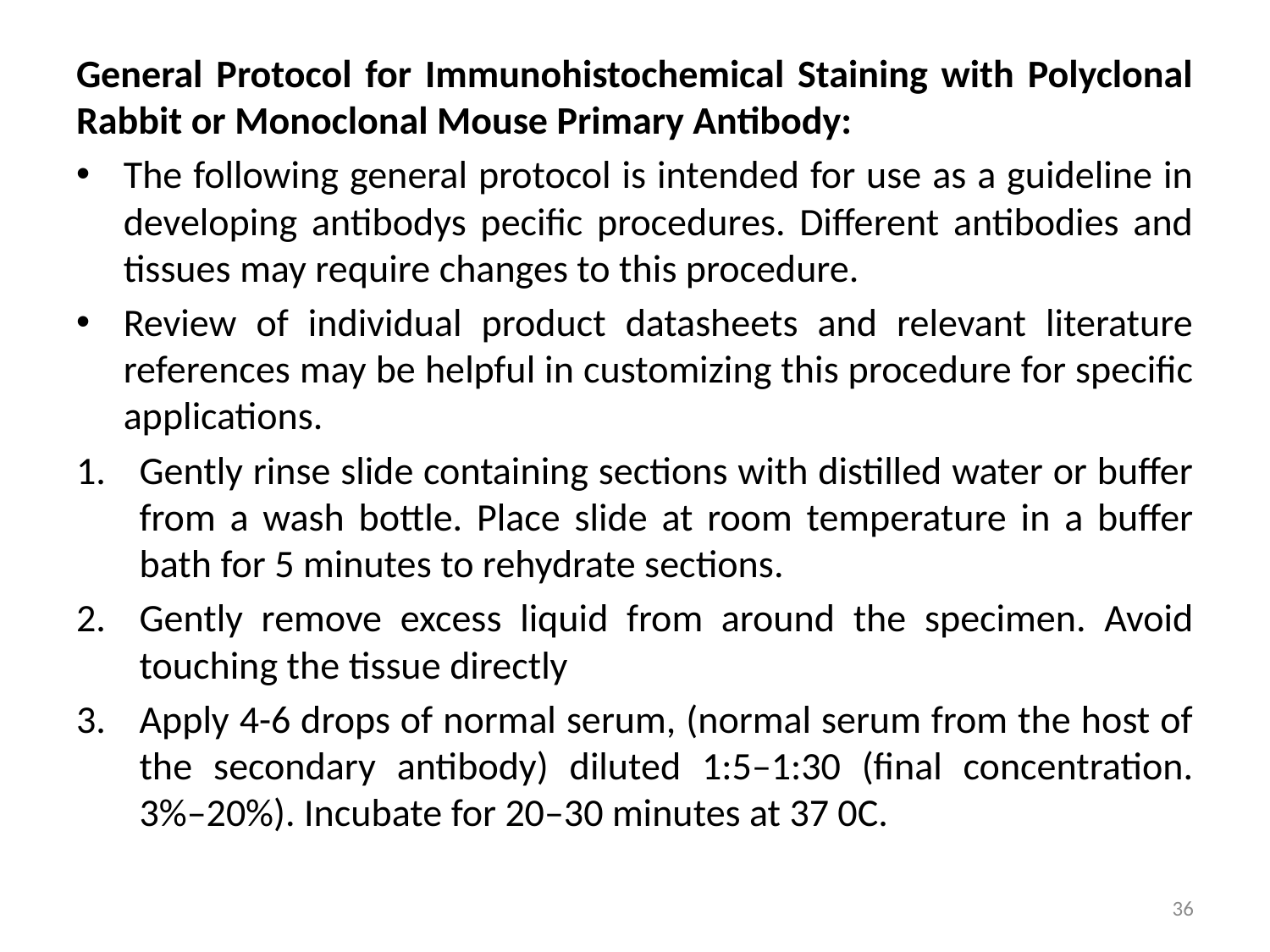

General Protocol for Immunohistochemical Staining with Polyclonal Rabbit or Monoclonal Mouse Primary Antibody:
The following general protocol is intended for use as a guideline in developing antibodys pecific procedures. Different antibodies and tissues may require changes to this procedure.
Review of individual product datasheets and relevant literature references may be helpful in customizing this procedure for specific applications.
Gently rinse slide containing sections with distilled water or buffer from a wash bottle. Place slide at room temperature in a buffer bath for 5 minutes to rehydrate sections.
Gently remove excess liquid from around the specimen. Avoid touching the tissue directly
Apply 4-6 drops of normal serum, (normal serum from the host of the secondary antibody) diluted 1:5–1:30 (final concentration. 3%–20%). Incubate for 20–30 minutes at 37 0C.
36